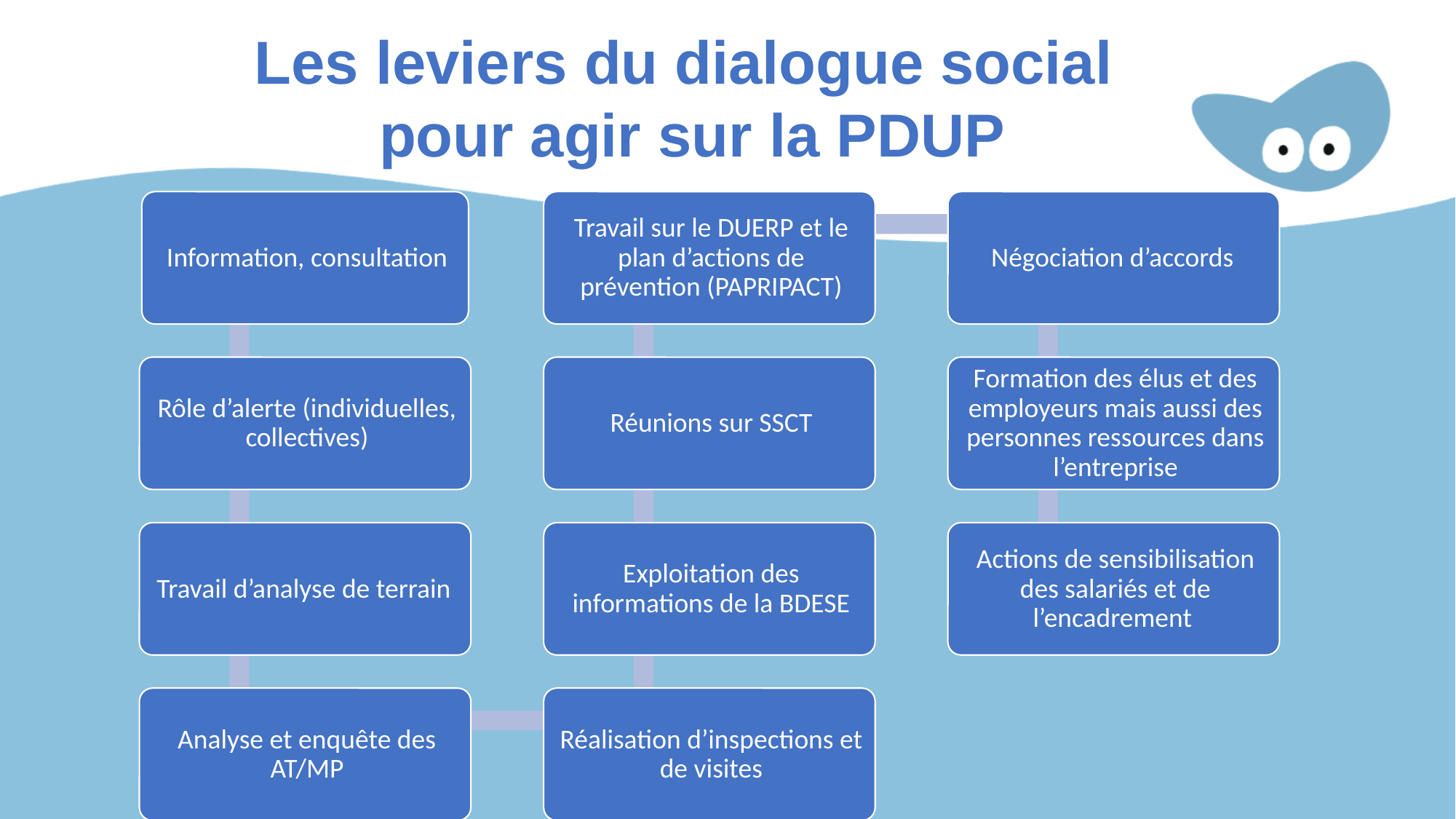

# Les leviers du dialogue social pour agir sur la PDUP
Les leviers pour agir sur la PDP
Information, consultation
Rôle d’alerte (individuelles, collectives)
Travail d’analyse de terrain
Analyse et enquête des AT/MP
Réalisation d’inspections et de visites
Exploitation des informations de la BDESE
Réunions sur SSCT
Travail sur le DUERP et le plan d’actions de prévention (PAPRIPACT)
Négociation d’accords
Formation des élus et des employeurs mais aussi des personnes ressources dans l’entreprise
Actions de sensibilisation des salariés et de l’encadrement